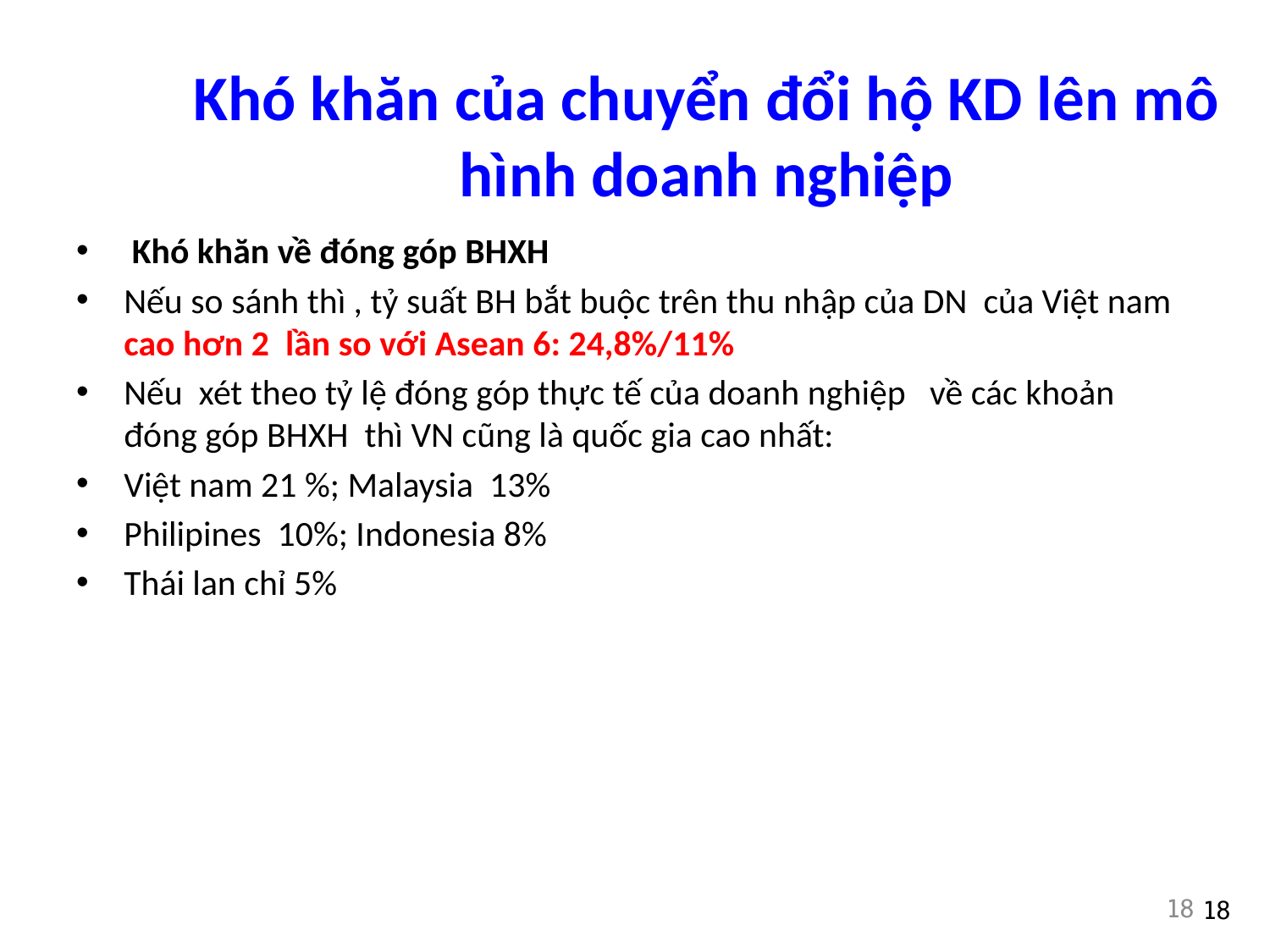

# Khó khăn của chuyển đổi hộ KD lên mô hình doanh nghiệp
 Khó khăn về đóng góp BHXH
Nếu so sánh thì , tỷ suất BH bắt buộc trên thu nhập của DN  của Việt nam   cao hơn 2  lần so với Asean 6: 24,8%/11%
Nếu  xét theo tỷ lệ đóng góp thực tế của doanh nghiệp   về các khoản đóng góp BHXH  thì VN cũng là quốc gia cao nhất:
Việt nam 21 %; Malaysia  13%
Philipines  10%; Indonesia 8%
Thái lan chỉ 5%

18
18